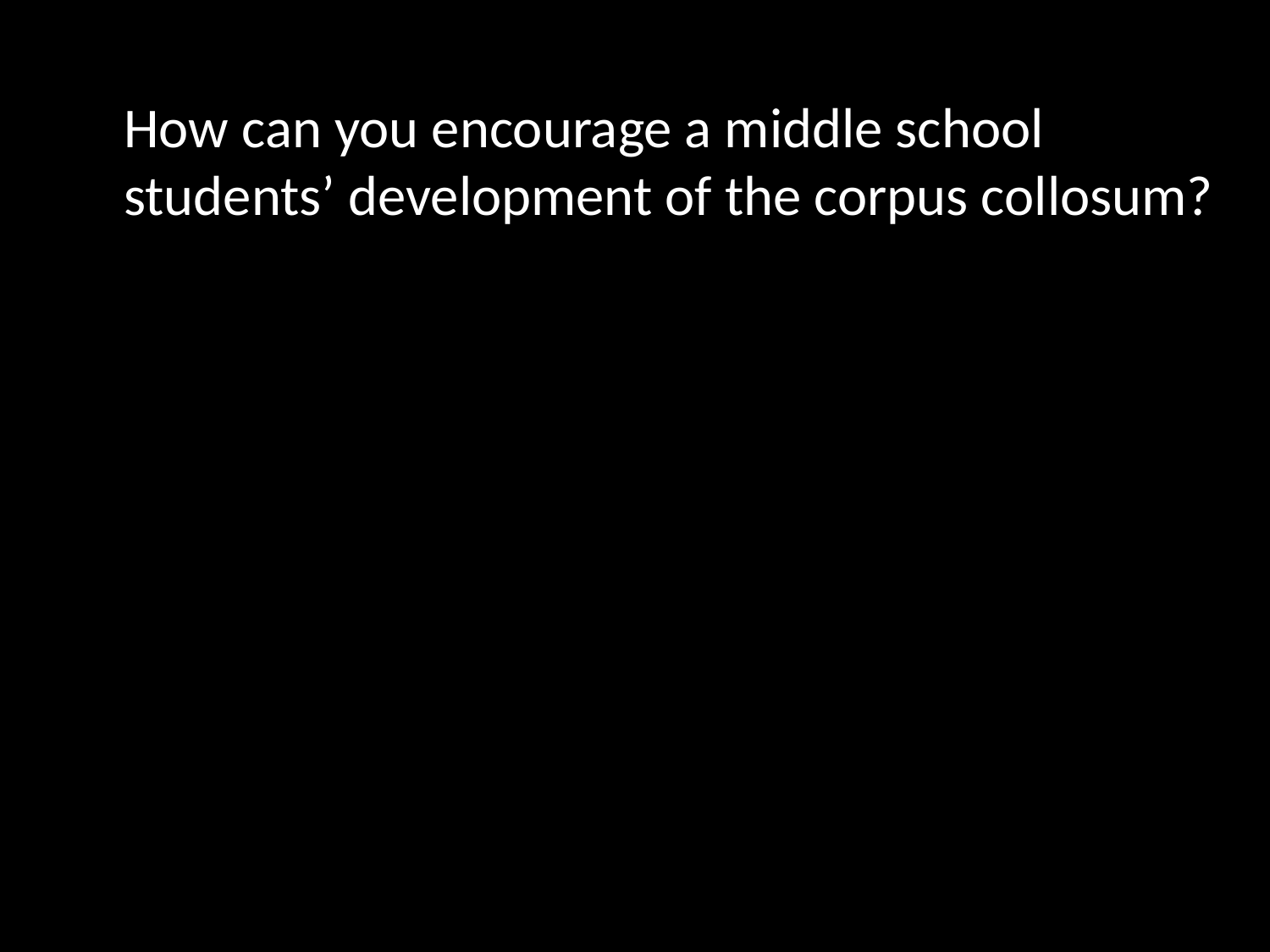

How can you encourage a middle school students’ development of the corpus collosum?